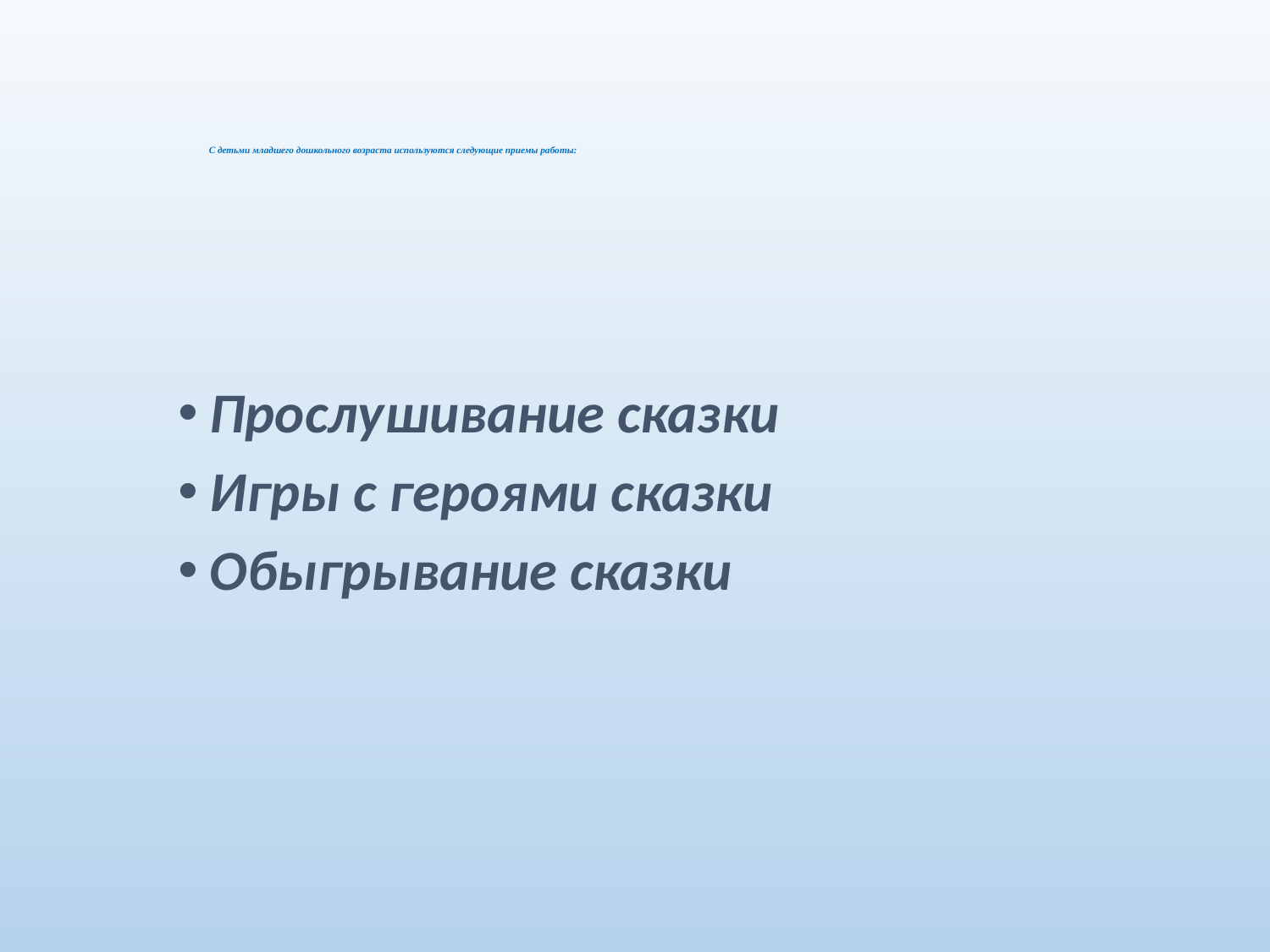

# С детьми младшего дошкольного возраста используются следующие приемы работы:

Прослушивание сказки
Игры с героями сказки
Обыгрывание сказки